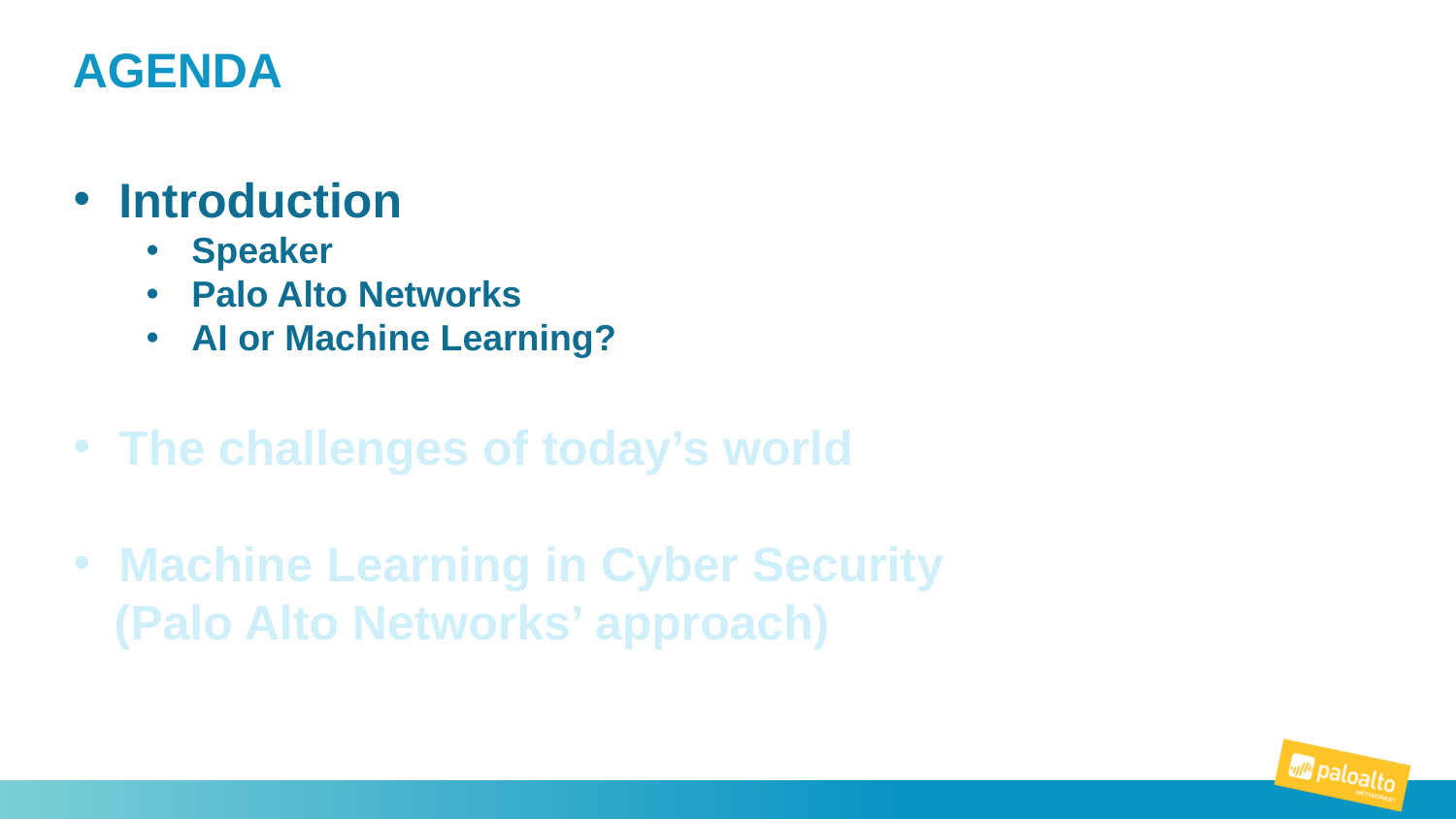

AGENDA

# How to secure an organization?
Introduction
Speaker
Palo Alto Networks
AI or Machine Learning?

The challenges of today’s world

Machine Learning in Cyber Security
   (Palo Alto Networks’ approach)

“The non-technical/pragmatic approach”
Fred Streefland
Sr. Product Marketing Manager EMEA